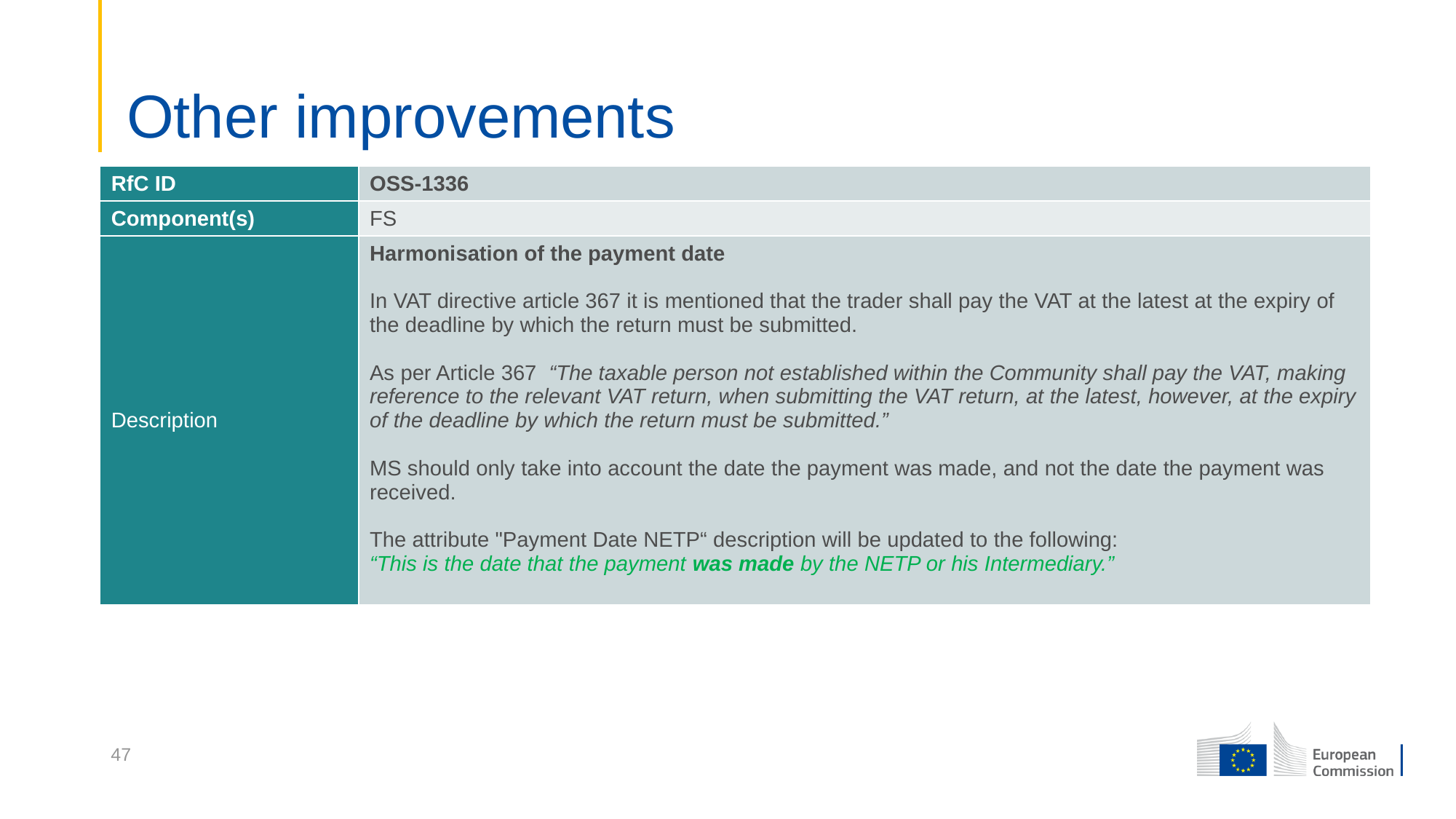

# Other improvements
| RfC ID | OSS-1336 |
| --- | --- |
| Component(s) | FS |
| Description | Harmonisation of the payment date In VAT directive article 367 it is mentioned that the trader shall pay the VAT at the latest at the expiry of the deadline by which the return must be submitted. As per Article 367 “The taxable person not established within the Community shall pay the VAT, making reference to the relevant VAT return, when submitting the VAT return, at the latest, however, at the expiry of the deadline by which the return must be submitted.” MS should only take into account the date the payment was made, and not the date the payment was received. The attribute "Payment Date NETP“ description will be updated to the following: “This is the date that the payment was made by the NETP or his Intermediary.” |
47